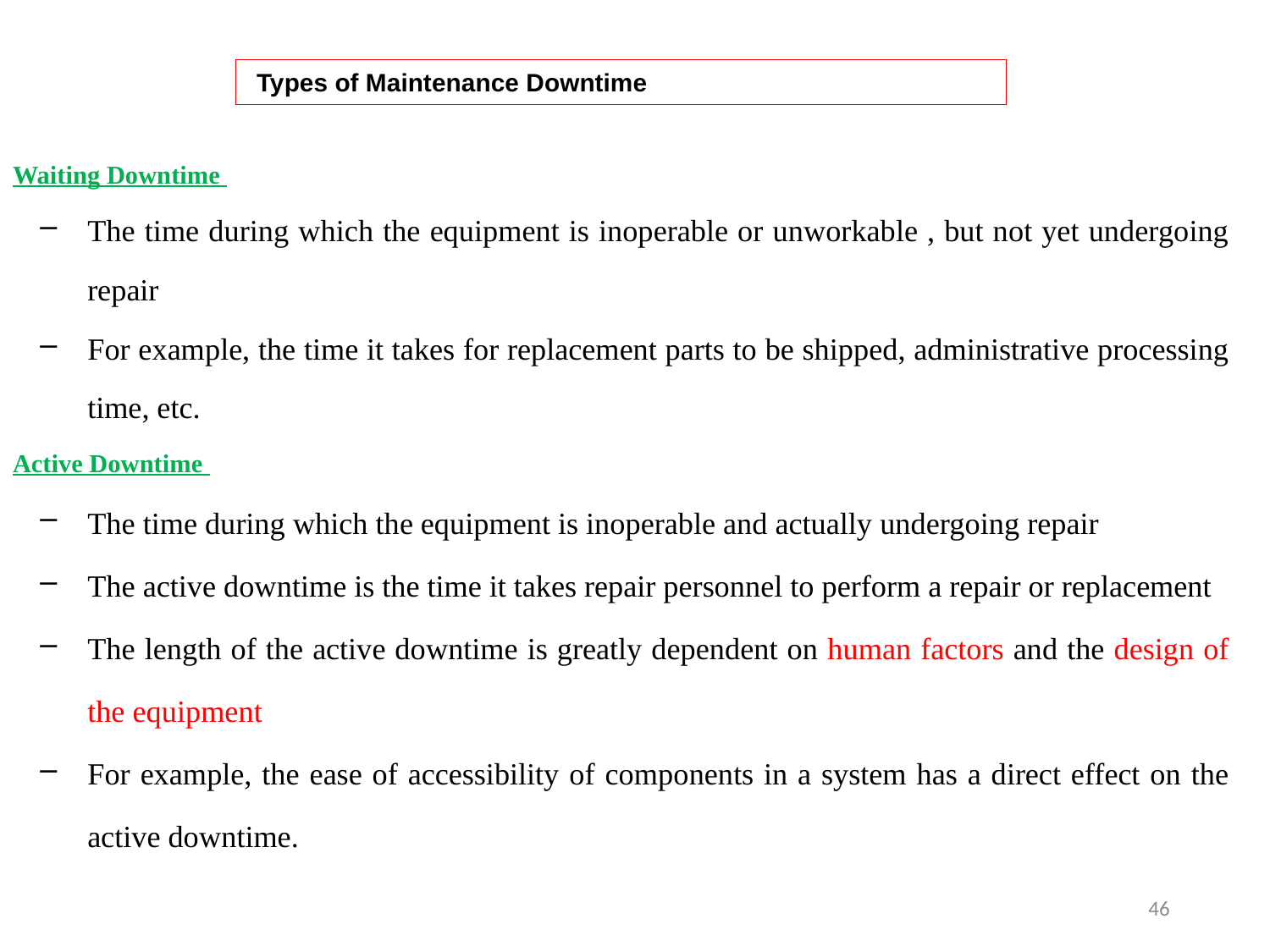

# Types of Maintenance Downtime
Waiting Downtime
The time during which the equipment is inoperable or unworkable , but not yet undergoing repair
For example, the time it takes for replacement parts to be shipped, administrative processing time, etc.
Active Downtime
The time during which the equipment is inoperable and actually undergoing repair
The active downtime is the time it takes repair personnel to perform a repair or replacement
The length of the active downtime is greatly dependent on human factors and the design of the equipment
For example, the ease of accessibility of components in a system has a direct effect on the active downtime.

46